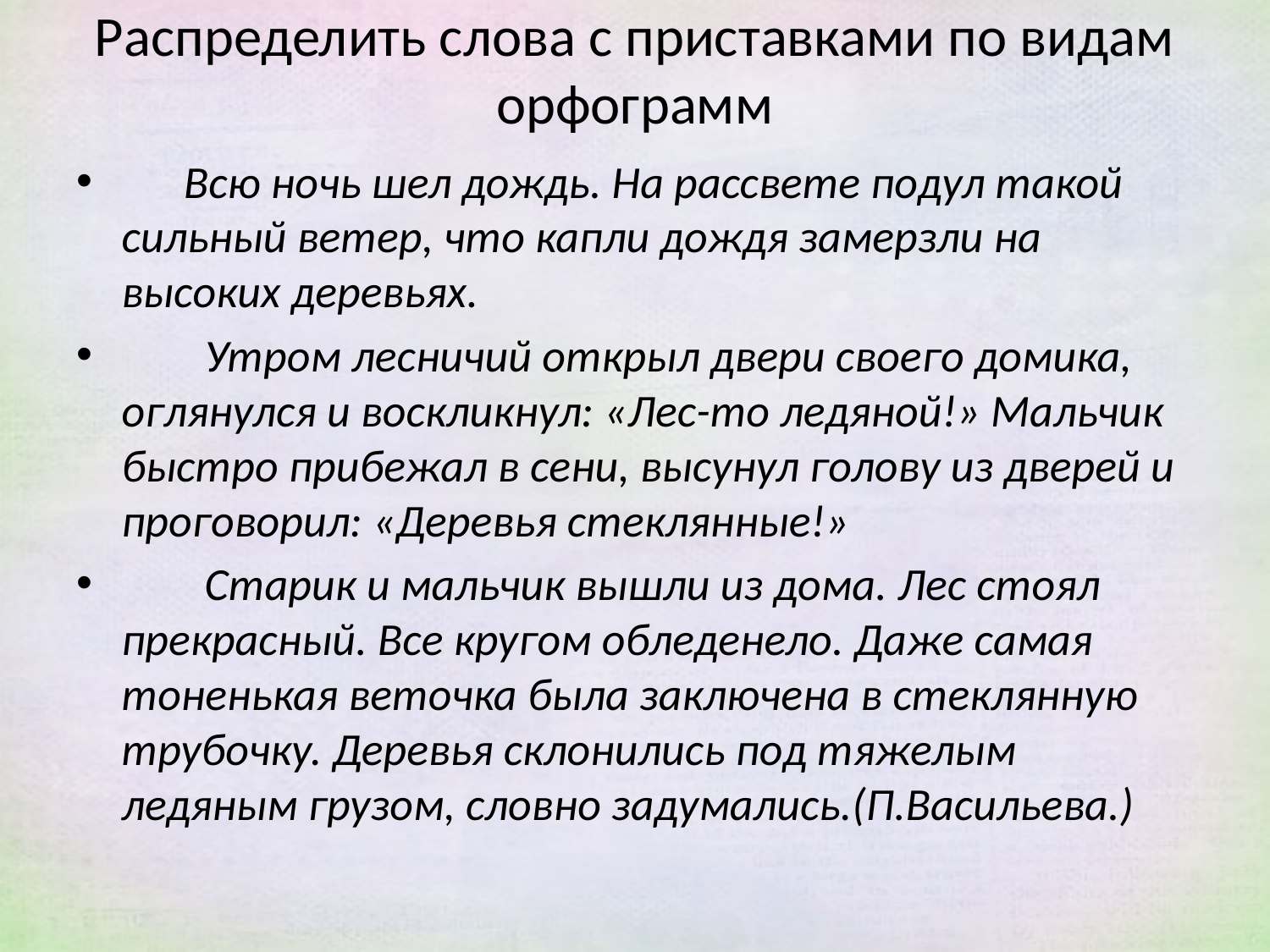

# Распределить слова с приставками по видам орфограмм
      Всю ночь шел дождь. На рассвете подул такой сильный ветер, что капли дождя замерзли на высоких деревьях.
        Утром лесничий открыл двери своего домика, оглянулся и воскликнул: «Лес-то ледяной!» Мальчик быстро прибежал в сени, высунул голову из дверей и проговорил: «Деревья стеклянные!»
        Старик и мальчик вышли из дома. Лес стоял прекрасный. Все кругом обледенело. Даже самая тоненькая веточка была заключена в стеклянную трубочку. Деревья склонились под тяжелым ледяным грузом, словно задумались.(П.Васильева.)